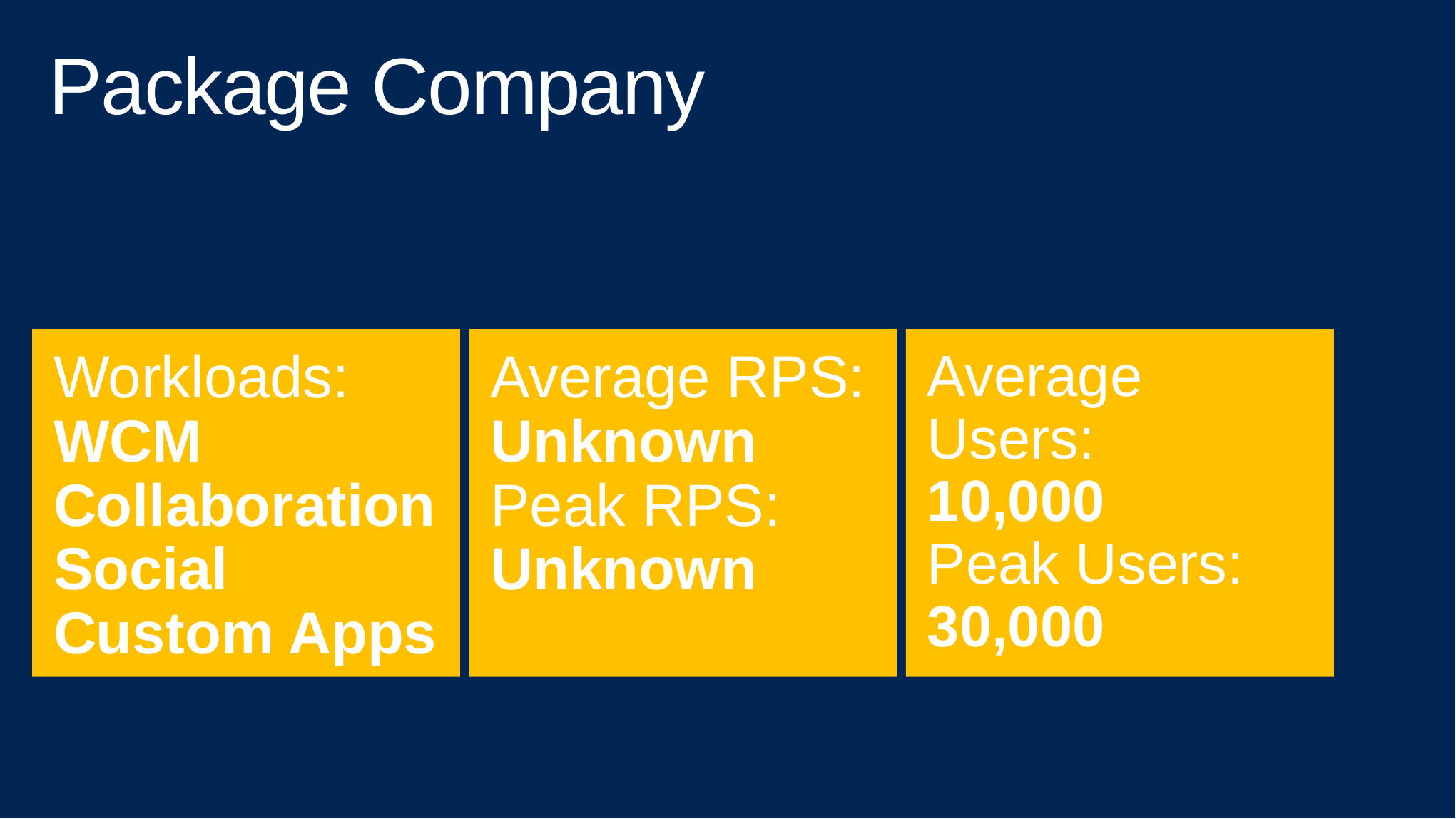

# Package Company

Workloads:
WCM
Collaboration
Social
Custom Apps
Average RPS:
Unknown
Peak RPS:
Unknown
Average Users:
10,000
Peak Users:
30,000